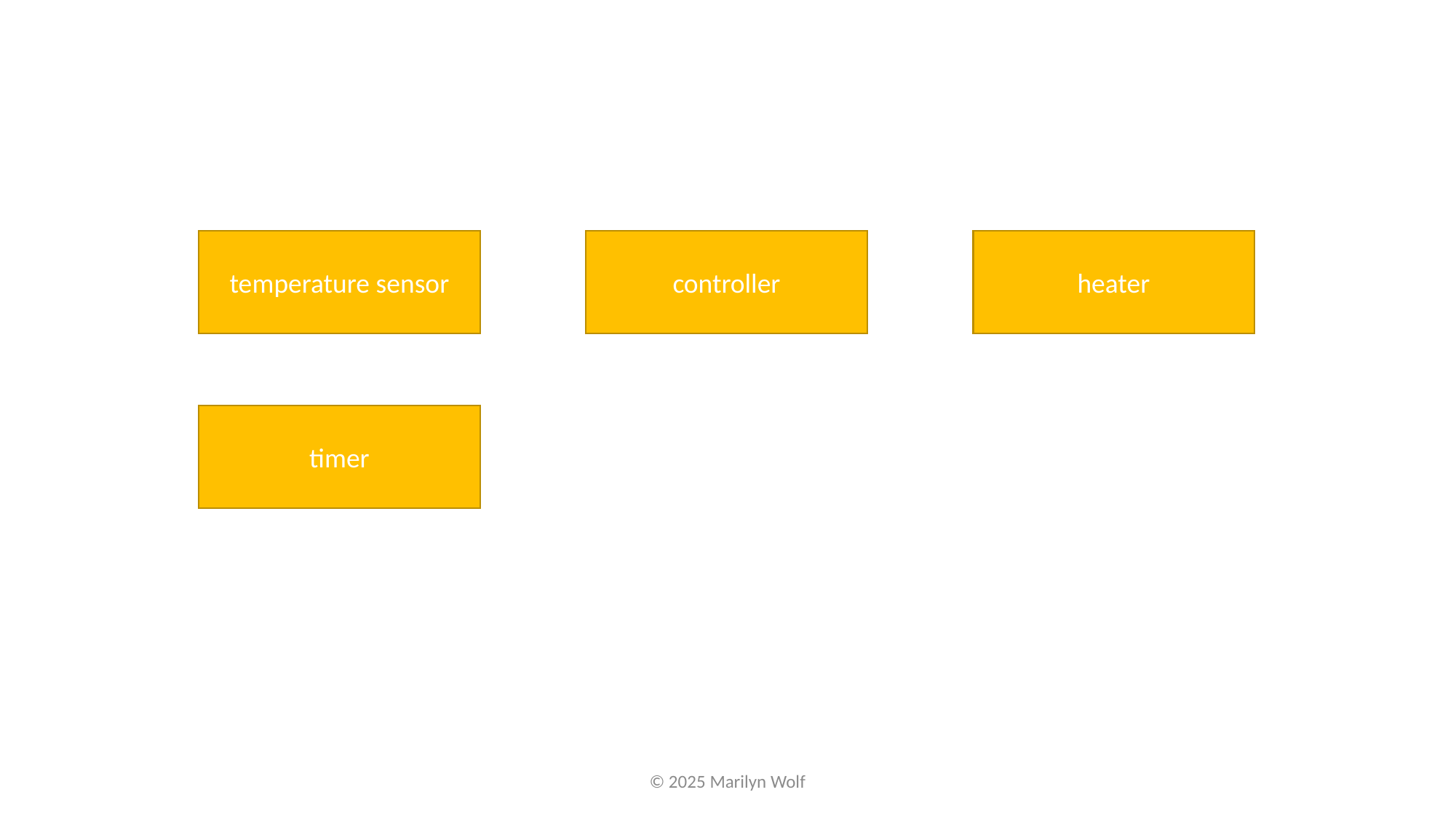

temperature sensor
controller
heater
timer
© 2025 Marilyn Wolf